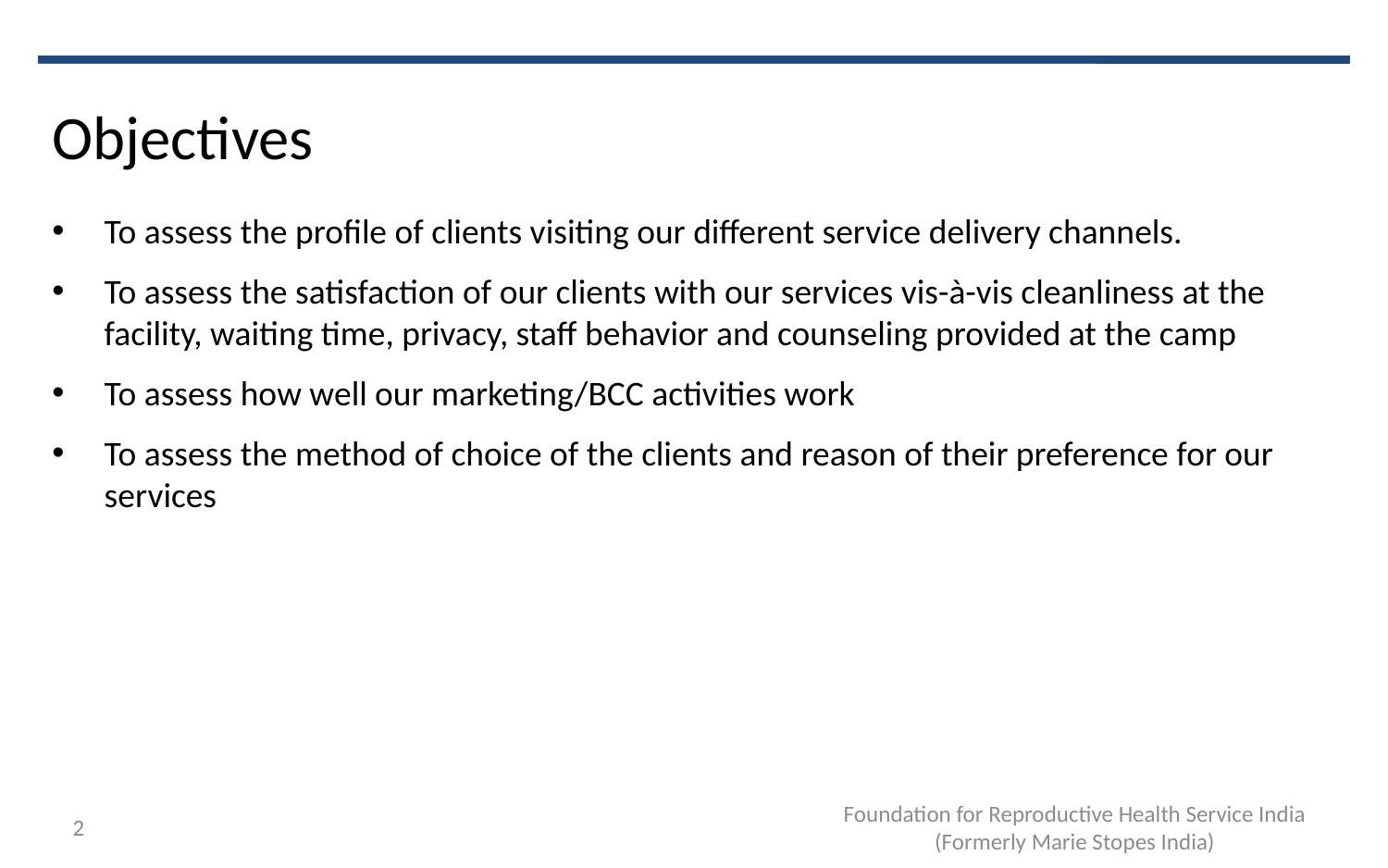

# Objectives
To assess the profile of clients visiting our different service delivery channels.
To assess the satisfaction of our clients with our services vis-à-vis cleanliness at the facility, waiting time, privacy, staff behavior and counseling provided at the camp
To assess how well our marketing/BCC activities work
To assess the method of choice of the clients and reason of their preference for our services

2

Foundation for Reproductive Health Service India
(Formerly Marie Stopes India)